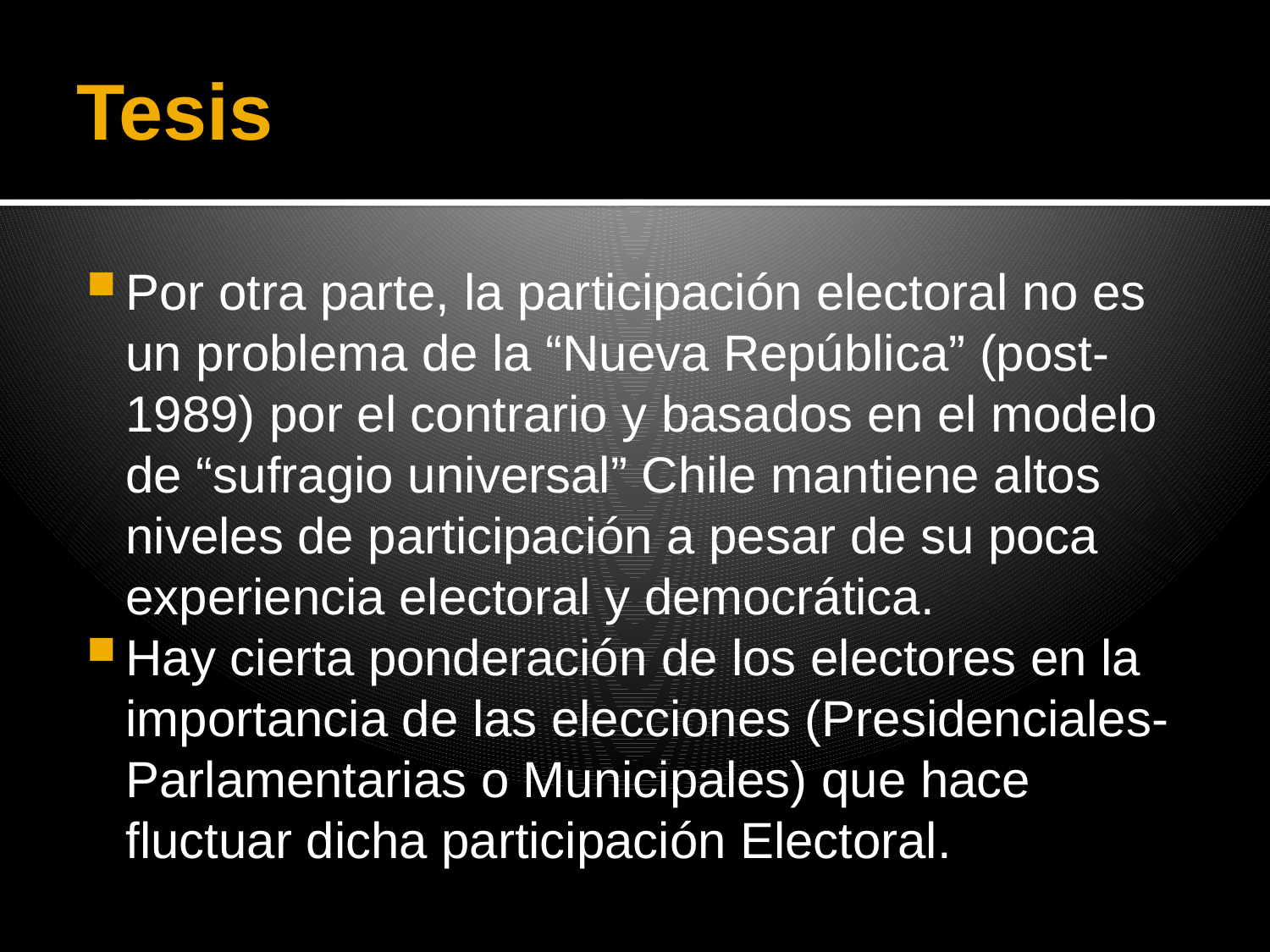

# Tesis
Por otra parte, la participación electoral no es un problema de la “Nueva República” (post-1989) por el contrario y basados en el modelo de “sufragio universal” Chile mantiene altos niveles de participación a pesar de su poca experiencia electoral y democrática.
Hay cierta ponderación de los electores en la importancia de las elecciones (Presidenciales-Parlamentarias o Municipales) que hace fluctuar dicha participación Electoral.